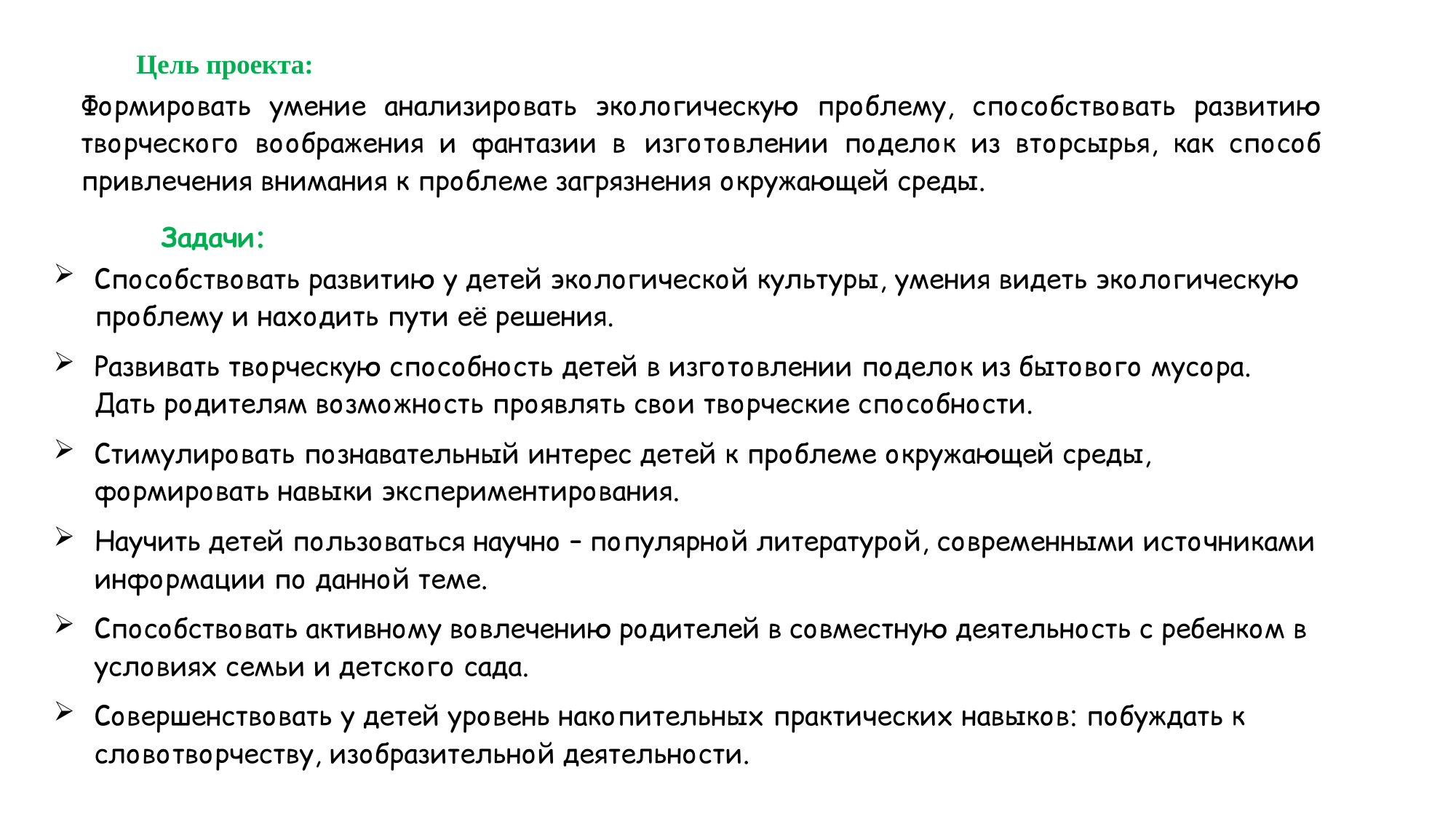

Цель проекта:
Формировать умение анализировать экологическую проблему, способствовать развитию творческого воображения и фантазии в изготовлении поделок из вторсырья, как способ привлечения внимания к проблеме загрязнения окружающей среды.
Задачи:
Способствовать развитию у детей экологической культуры, умения видеть экологическую проблему и находить пути её решения.
Развивать творческую способность детей в изготовлении поделок из бытового мусора. Дать родителям возможность проявлять свои творческие способности.
Стимулировать познавательный интерес детей к проблеме окружающей среды, формировать навыки экспериментирования.
Научить детей пользоваться научно – популярной литературой, современными источниками информации по данной теме.
Способствовать активному вовлечению родителей в совместную деятельность с ребенком в условиях семьи и детского сада.
Совершенствовать у детей уровень накопительных практических навыков: побуждать к словотворчеству, изобразительной деятельности.